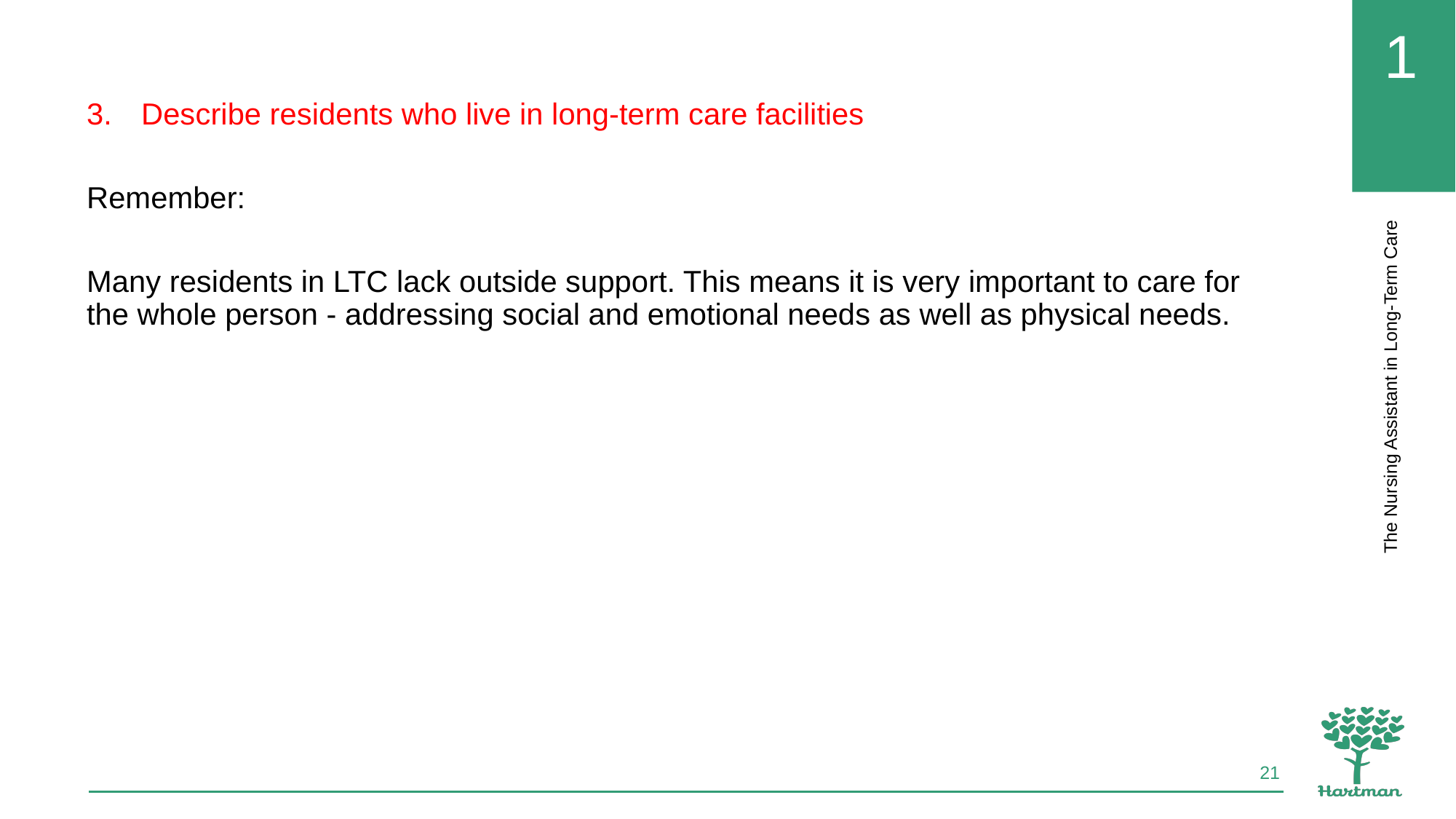

Describe residents who live in long-term care facilities

Remember:

Many residents in LTC lack outside support. This means it is very important to care for the whole person - addressing social and emotional needs as well as physical needs.

21